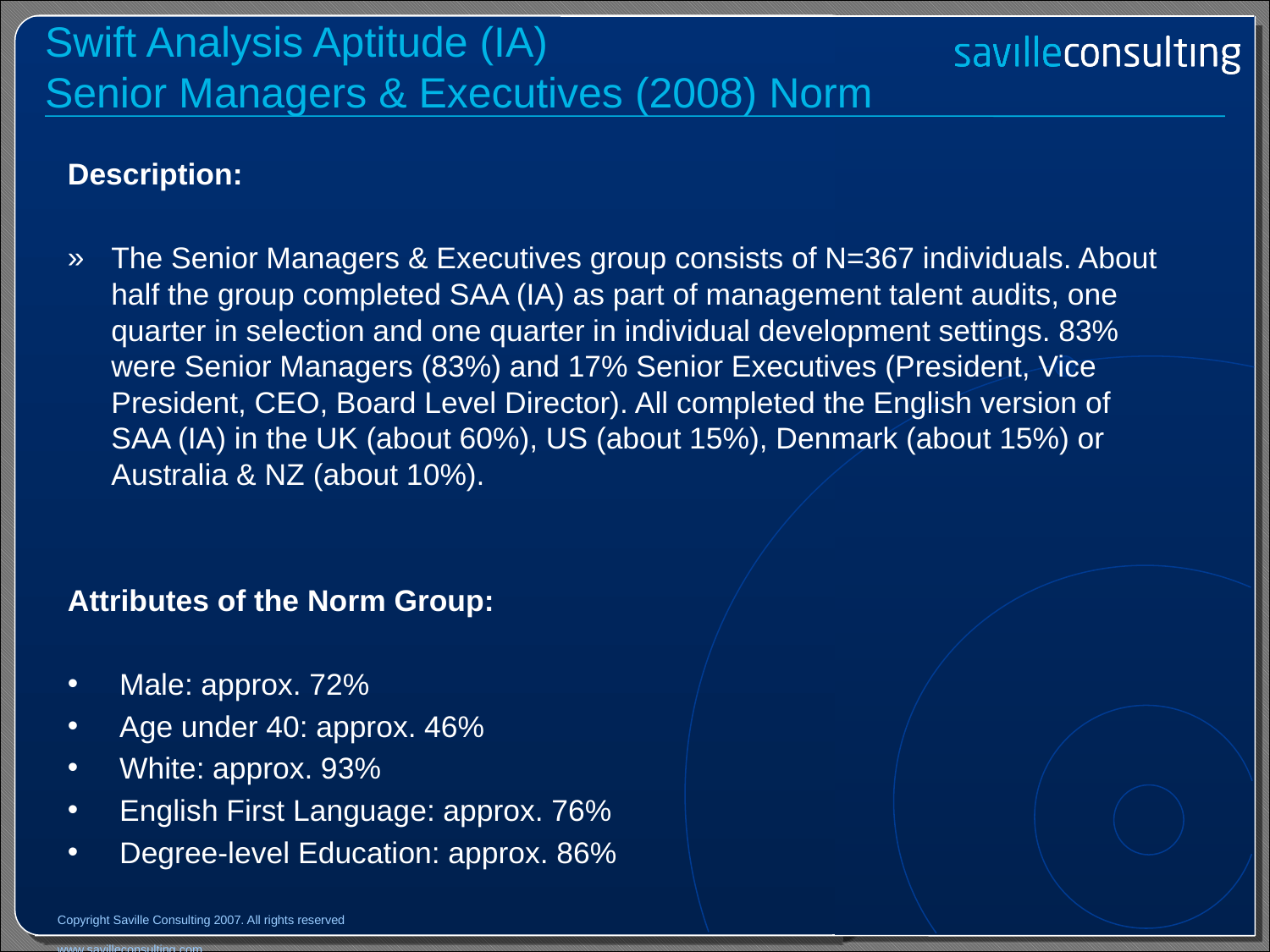

# Swift Analysis Aptitude (IA) Senior Managers & Executives (2008) Norm
Description:

The Senior Managers & Executives group consists of N=367 individuals. About half the group completed SAA (IA) as part of management talent audits, one quarter in selection and one quarter in individual development settings. 83% were Senior Managers (83%) and 17% Senior Executives (President, Vice President, CEO, Board Level Director). All completed the English version of SAA (IA) in the UK (about 60%), US (about 15%), Denmark (about 15%) or Australia & NZ (about 10%).

Attributes of the Norm Group:

 Male: approx. 72%
 Age under 40: approx. 46%
 White: approx. 93%
 English First Language: approx. 76%
 Degree-level Education: approx. 86%